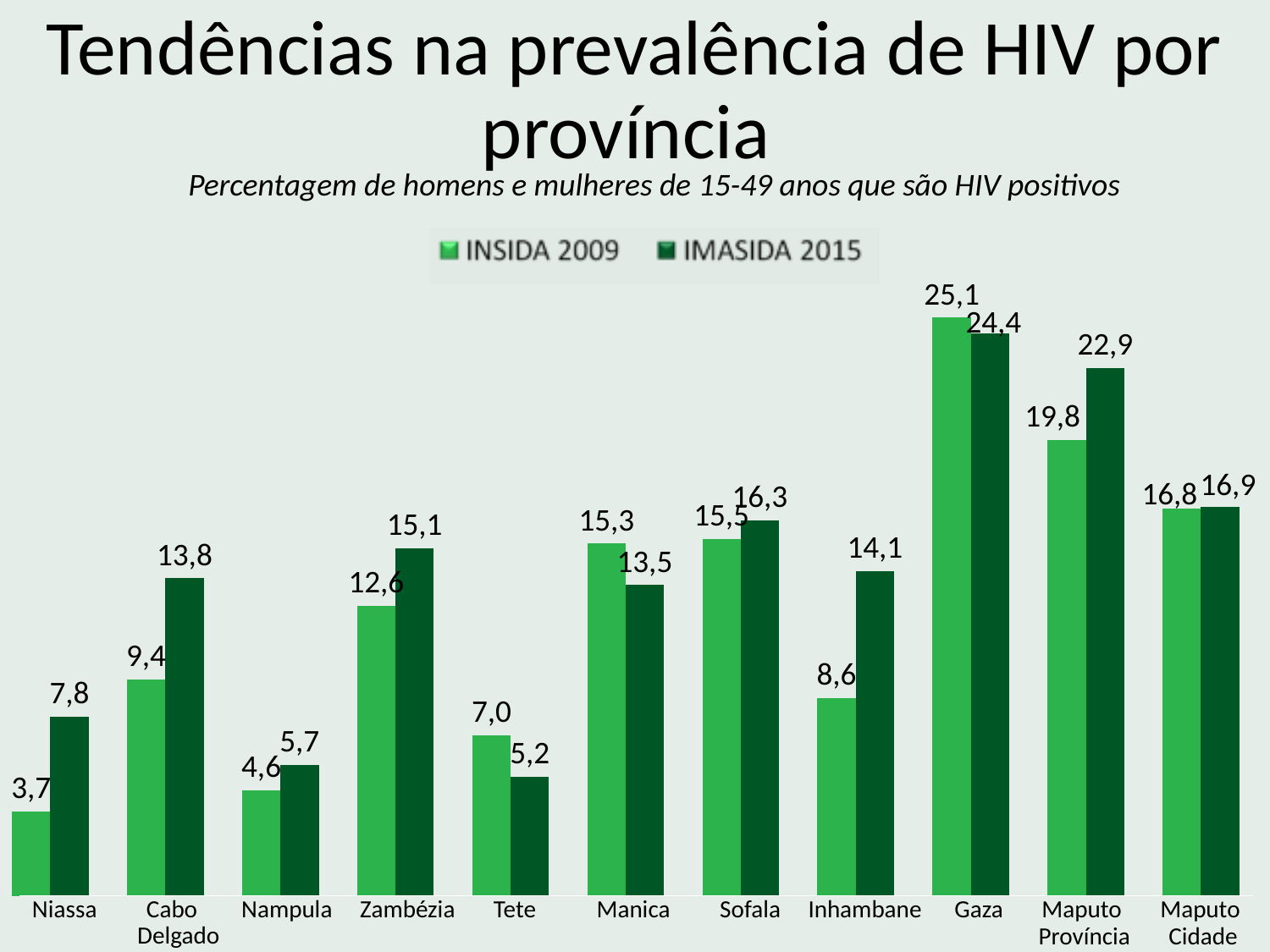

Tendências na prevalência de HIV por província
Percentagem de homens e mulheres de 15-49 anos que são HIV positivos

### Chart

| Category | Volume | Low | High |
|---|---|---|---|
| INSIDA 2009 | 3.7 | 1.6 | 5.9 |
| IMASIDA 2015 | 7.8 | 5.0 | 10.5 |
|  | None | None | None |
| INSIDA 2009 | 9.4 | 5.6 | 13.2 |
| IMASIDA 2015 | 13.8 | 7.5 | 20.0 |
|  | None | None | None |
| INSIDA 2009 | 4.6 | 2.8 | 6.4 |
| IMASIDA 2015 | 5.7 | 4.0 | 7.5 |
|  | None | None | None |
| INSIDA 2009 | 12.6 | 8.6 | 16.6 |
| IMASIDA 2015 | 15.1 | 10.5 | 19.7 |
|  | None | None | None |
| INSIDA 2009 | 7.0 | 5.1 | 8.9 |
| IMASIDA 2015 | 5.2 | 3.3 | 7.0 |
|  | None | None | None |
| INSIDA 2009 | 15.3 | 11.1 | 19.5 |
| IMASIDA 2015 | 13.5 | 9.8 | 17.1 |
|  | None | None | None |
| INSIDA 2009 | 15.5 | 11.1 | 20.0 |
| IMASIDA 2015 | 16.3 | 11.6 | 21.1 |
|  | None | None | None |
| INSIDA 2009 | 8.6 | 6.4 | 10.8 |
| IMASIDA 2015 | 14.1 | 9.6 | 18.5 |
|  | None | None | None |
| INSIDA 2009 | 25.1 | 19.8 | 30.3 |
| IMASIDA 2015 | 24.4 | 20.9 | 27.9 |
|  | None | None | None |
| INSIDA 2009 | 19.8 | 16.7 | 22.9 |
| IMASIDA 2015 | 22.9 | 18.3 | 27.5 |
|  | None | None | None |
| INSIDA 2009 | 16.8 | 13.9 | 19.7 |
| IMASIDA 2015 | 16.9 | 13.3 | 20.5 |
Niassa         Cabo        Nampula     Zambézia       Tete           Manica         Sofala     Inhambane      Gaza       Maputo       Maputo
Delgado
Província
Cidade